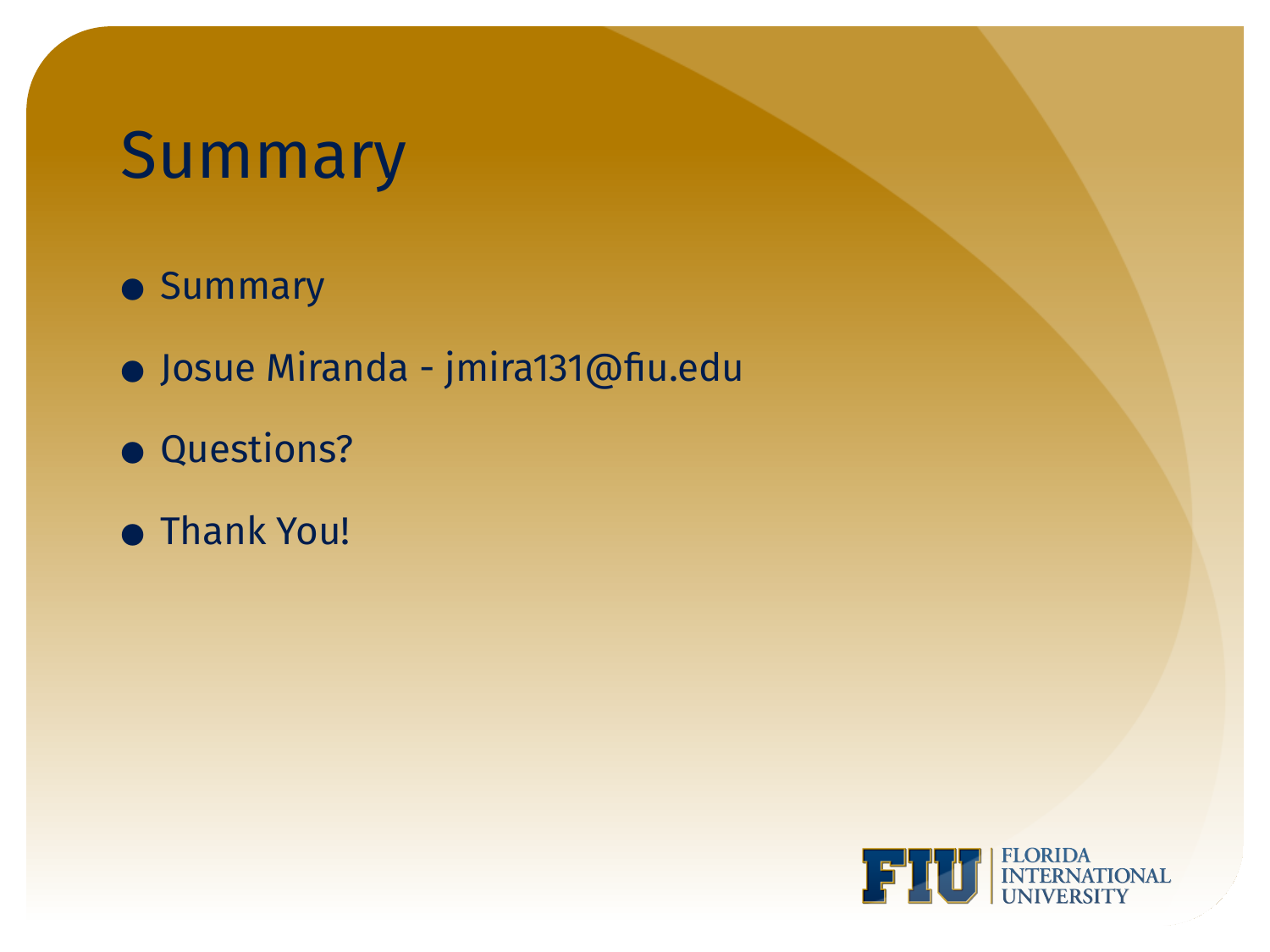

# Summary
Summary
Josue Miranda - jmira131@fiu.edu
Questions?
Thank You!